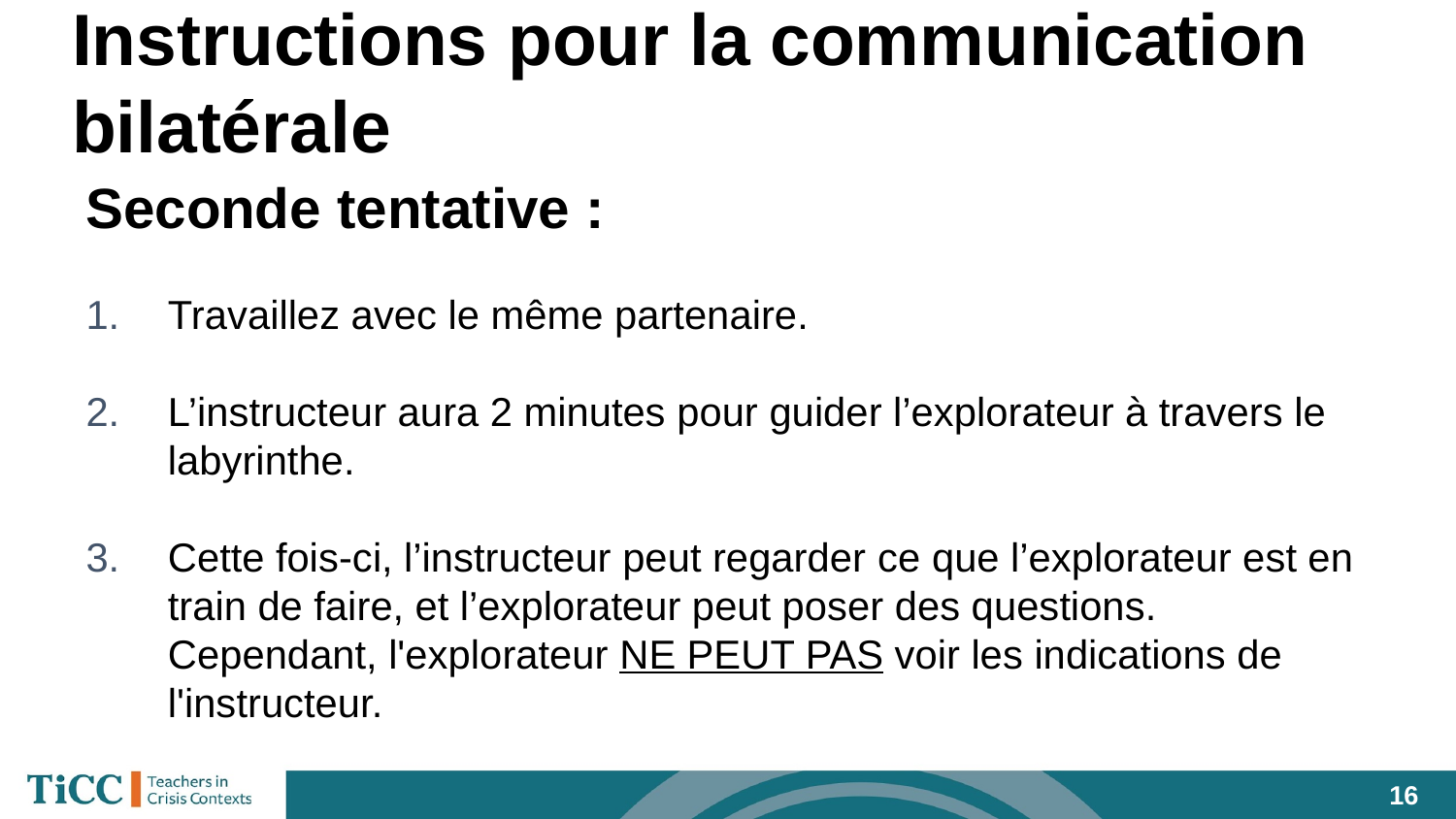

# Instructions pour la communication bilatérale
Seconde tentative :

Travaillez avec le même partenaire.

L’instructeur aura 2 minutes pour guider l’explorateur à travers le labyrinthe.

Cette fois-ci, l’instructeur peut regarder ce que l’explorateur est en train de faire, et l’explorateur peut poser des questions. Cependant, l'explorateur NE PEUT PAS voir les indications de l'instructeur.

16